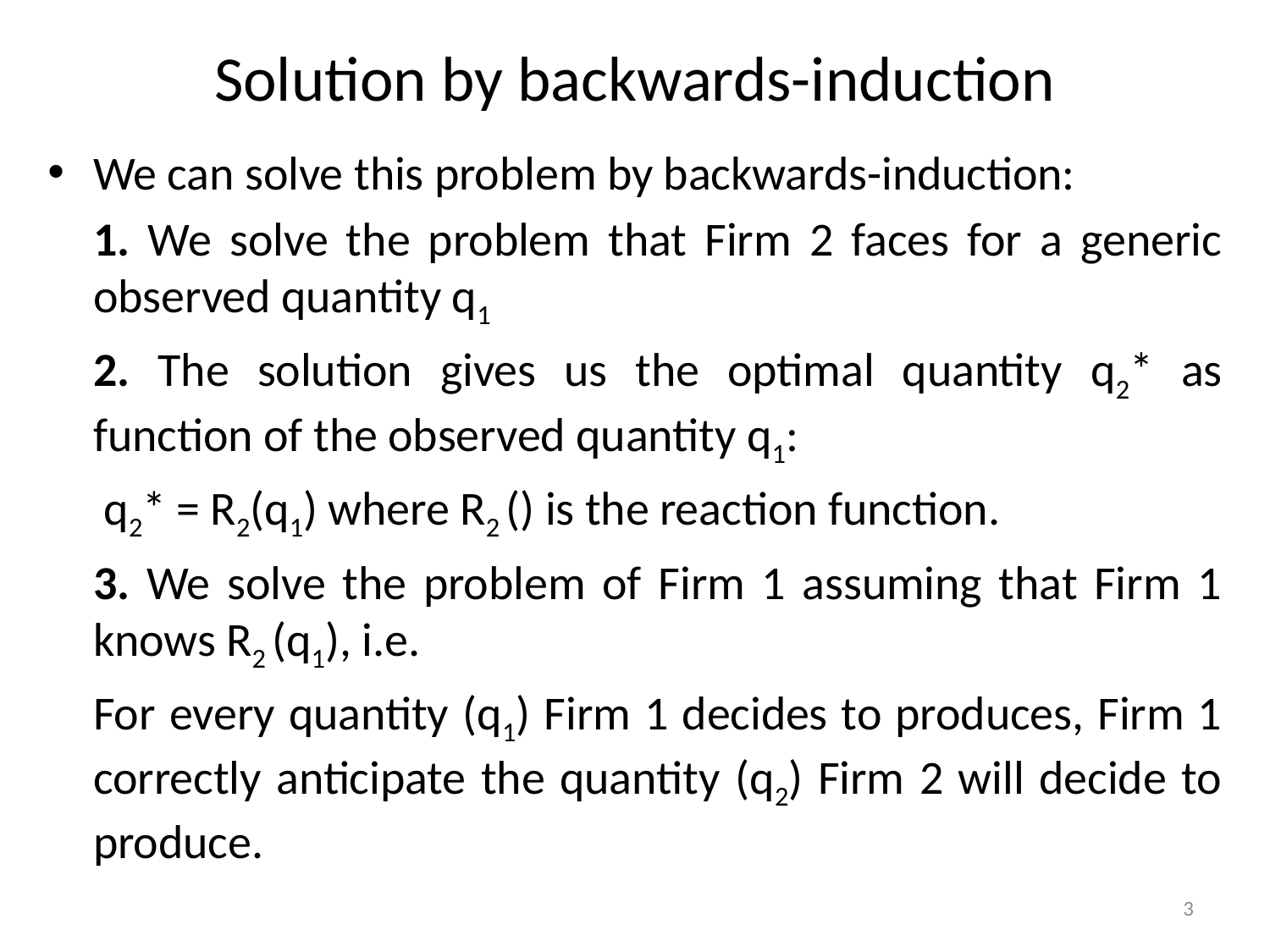

# Solution by backwards-induction
We can solve this problem by backwards-induction:
	1. We solve the problem that Firm 2 faces for a generic observed quantity q1
	2. The solution gives us the optimal quantity q2* as function of the observed quantity q1:
	 q2* = R2(q1) where R2 () is the reaction function.
	3. We solve the problem of Firm 1 assuming that Firm 1 knows R2 (q1), i.e.
	For every quantity (q1) Firm 1 decides to produces, Firm 1 correctly anticipate the quantity (q2) Firm 2 will decide to produce.

3